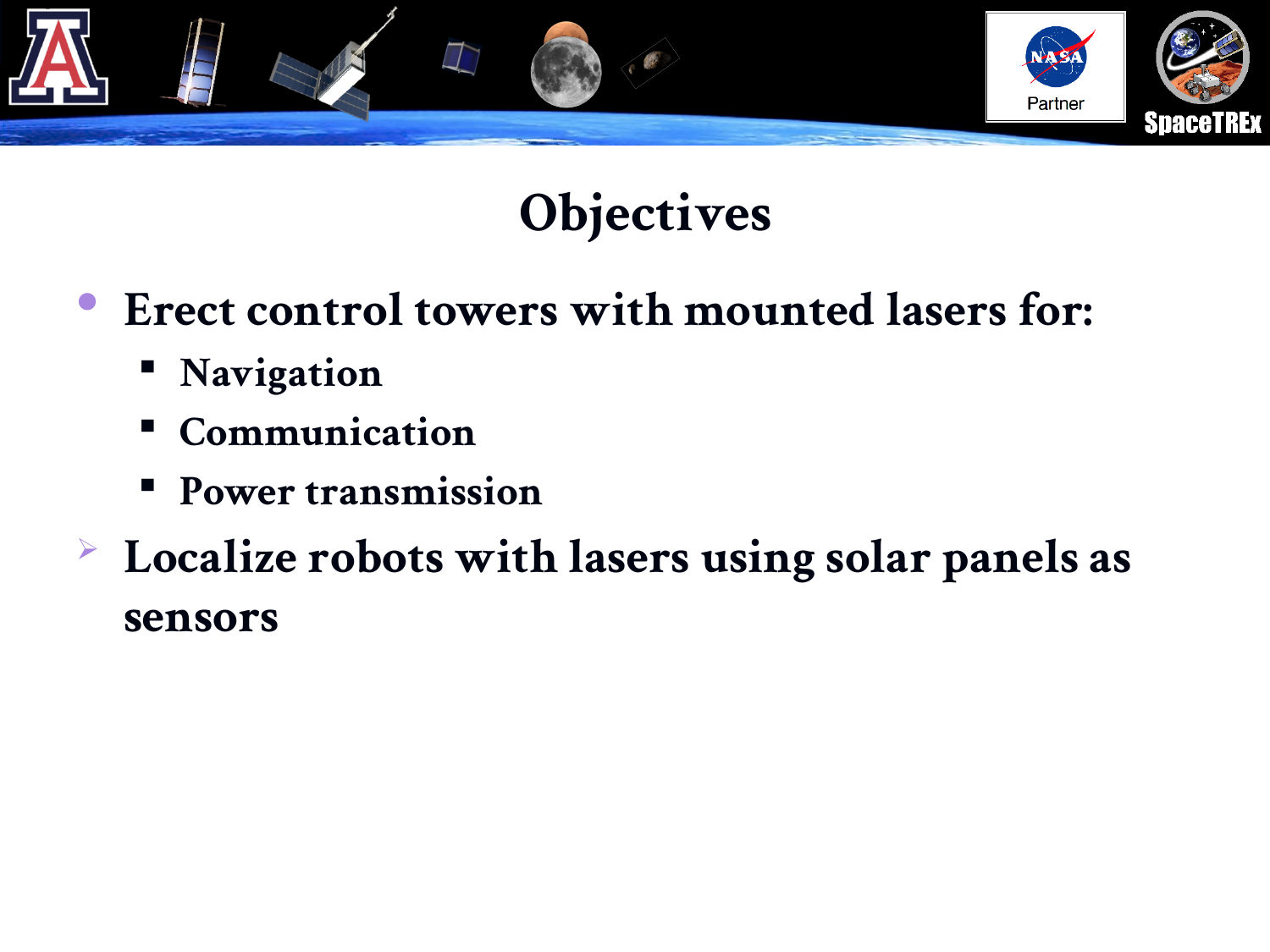

# Objectives
Erect control towers with mounted lasers for:
Navigation
Communication
Power transmission
Localize robots with lasers using solar panels as sensors